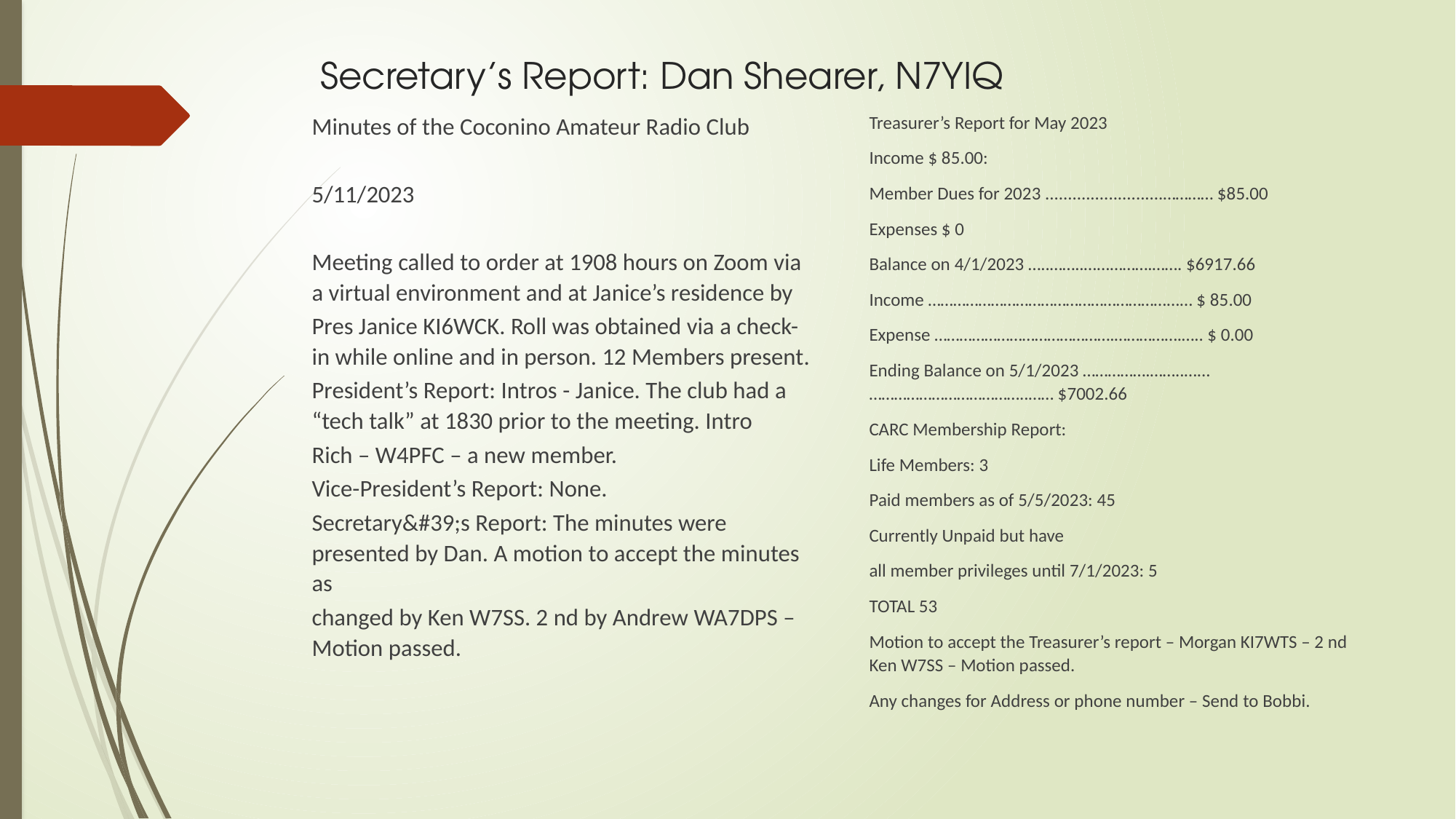

# Secretary’s Report: Dan Shearer, N7YIQ
Minutes of the Coconino Amateur Radio Club

5/11/2023

Meeting called to order at 1908 hours on Zoom via a virtual environment and at Janice’s residence by
Pres Janice KI6WCK. Roll was obtained via a check-in while online and in person. 12 Members present.
President’s Report: Intros - Janice. The club had a “tech talk” at 1830 prior to the meeting. Intro
Rich – W4PFC – a new member.
Vice-President’s Report: None.
Secretary&#39;s Report: The minutes were presented by Dan. A motion to accept the minutes as
changed by Ken W7SS. 2 nd by Andrew WA7DPS – Motion passed.
Treasurer’s Report for May 2023
Income $ 85.00:
Member Dues for 2023 ..........................………… $85.00
Expenses $ 0
Balance on 4/1/2023 …..……..…...……….……. $6917.66
Income …………………………………………………...… $ 85.00
Expense …………………………………….…………….….. $ 0.00
Ending Balance on 5/1/2023 …………….……..…...………………………………..…… $7002.66
CARC Membership Report:
Life Members: 3
Paid members as of 5/5/2023: 45
Currently Unpaid but have
all member privileges until 7/1/2023: 5
TOTAL 53
Motion to accept the Treasurer’s report – Morgan KI7WTS – 2 nd Ken W7SS – Motion passed.
Any changes for Address or phone number – Send to Bobbi.